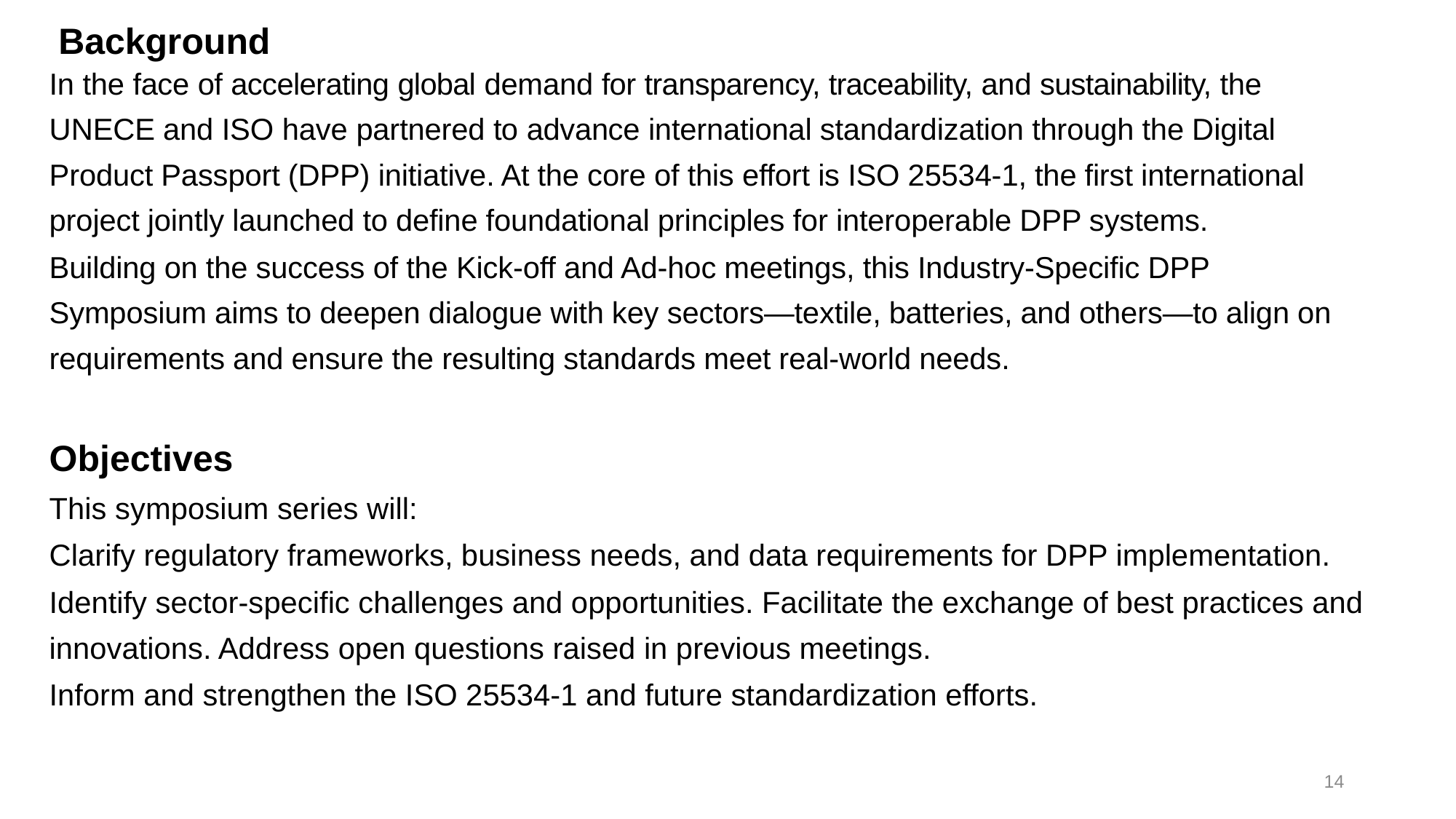

Background
In the face of accelerating global demand for transparency, traceability, and sustainability, the UNECE and ISO have partnered to advance international standardization through the Digital Product Passport (DPP) initiative. At the core of this effort is ISO 25534-1, the first international project jointly launched to define foundational principles for interoperable DPP systems.
Building on the success of the Kick-off and Ad-hoc meetings, this Industry-Specific DPP Symposium aims to deepen dialogue with key sectors—textile, batteries, and others—to align on requirements and ensure the resulting standards meet real-world needs.

Objectives
This symposium series will:
Clarify regulatory frameworks, business needs, and data requirements for DPP implementation.
Identify sector-specific challenges and opportunities. Facilitate the exchange of best practices and innovations. Address open questions raised in previous meetings.
Inform and strengthen the ISO 25534-1 and future standardization efforts.
14